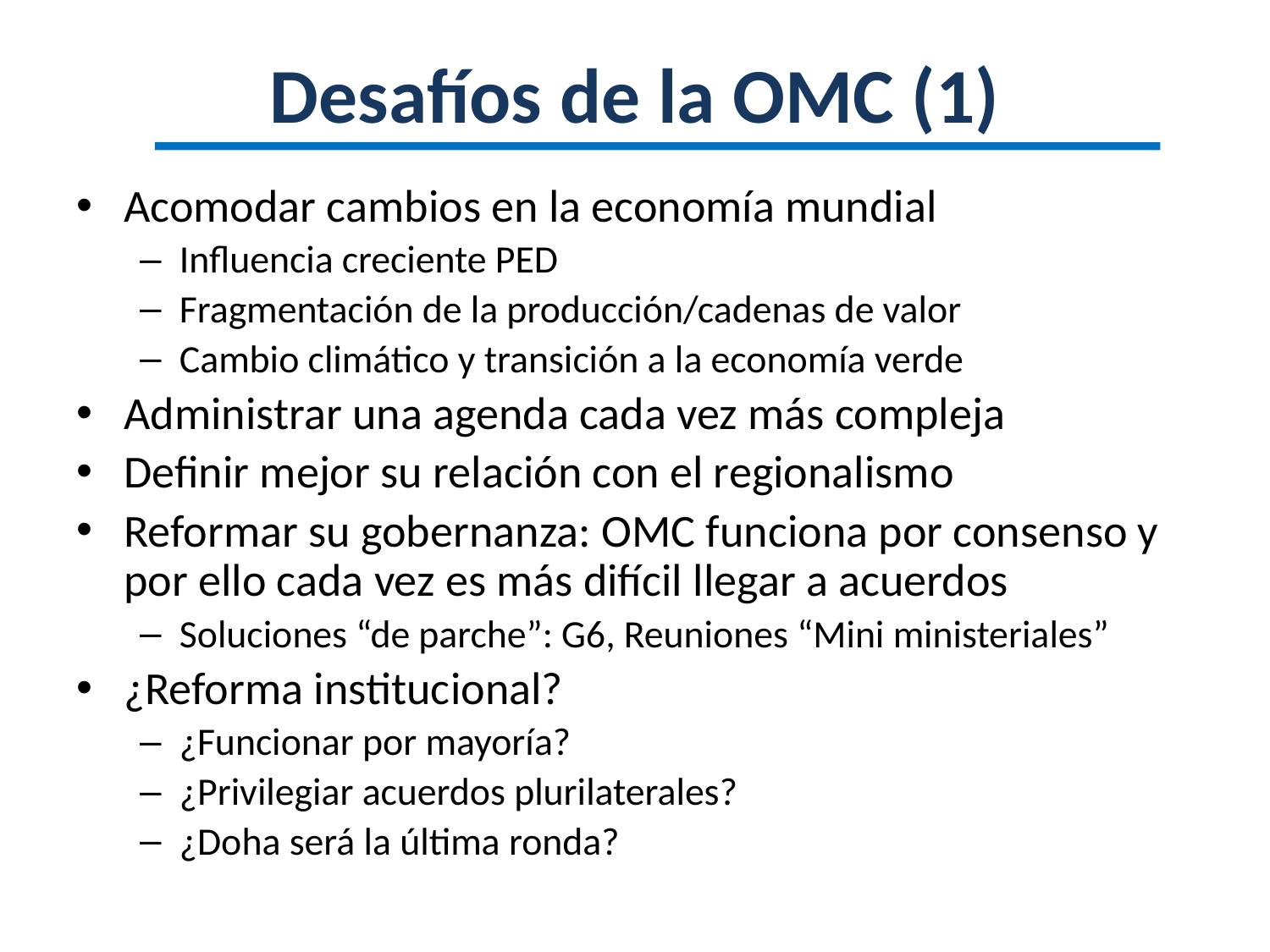

# Desafíos de la OMC (1)

Acomodar cambios en la economía mundial
Influencia creciente PED
Fragmentación de la producción/cadenas de valor
Cambio climático y transición a la economía verde
Administrar una agenda cada vez más compleja
Definir mejor su relación con el regionalismo
Reformar su gobernanza: OMC funciona por consenso y por ello cada vez es más difícil llegar a acuerdos
Soluciones “de parche”: G6, Reuniones “Mini ministeriales”
¿Reforma institucional?
¿Funcionar por mayoría?
¿Privilegiar acuerdos plurilaterales?
¿Doha será la última ronda?